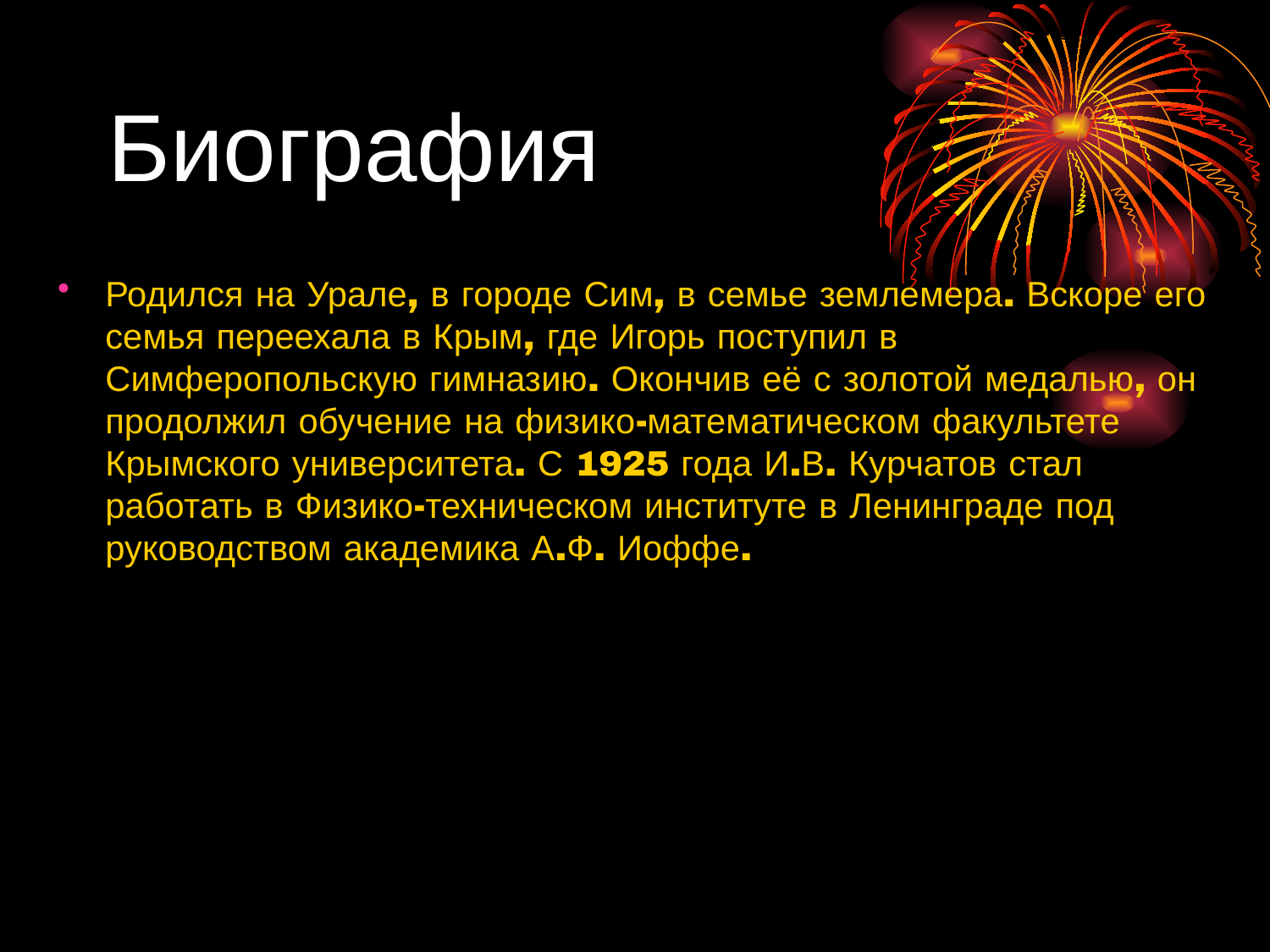

# Биография

Родился на Урале, в городе Сим, в семье землемера. Вскоре его семья переехала в Крым, где Игорь поступил в Симферопольскую гимназию. Окончив её с золотой медалью, он продолжил обучение на физико-математическом факультете Крымского университета. С 1925 года И.В. Курчатов стал работать в Физико-техническом институте в Ленинграде под руководством академика А.Ф. Иоффе.